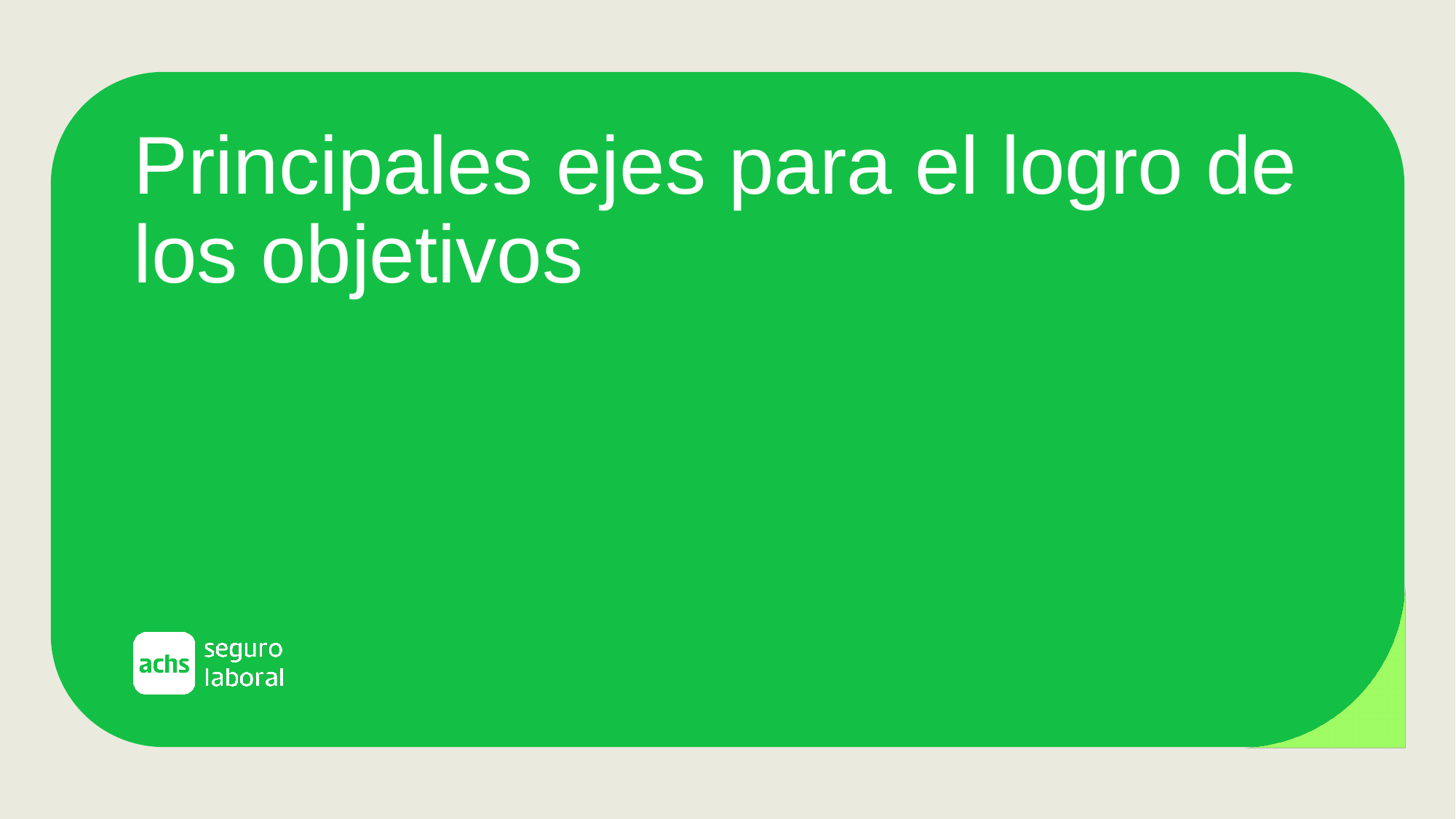

Principales ejes para el logro de los objetivos